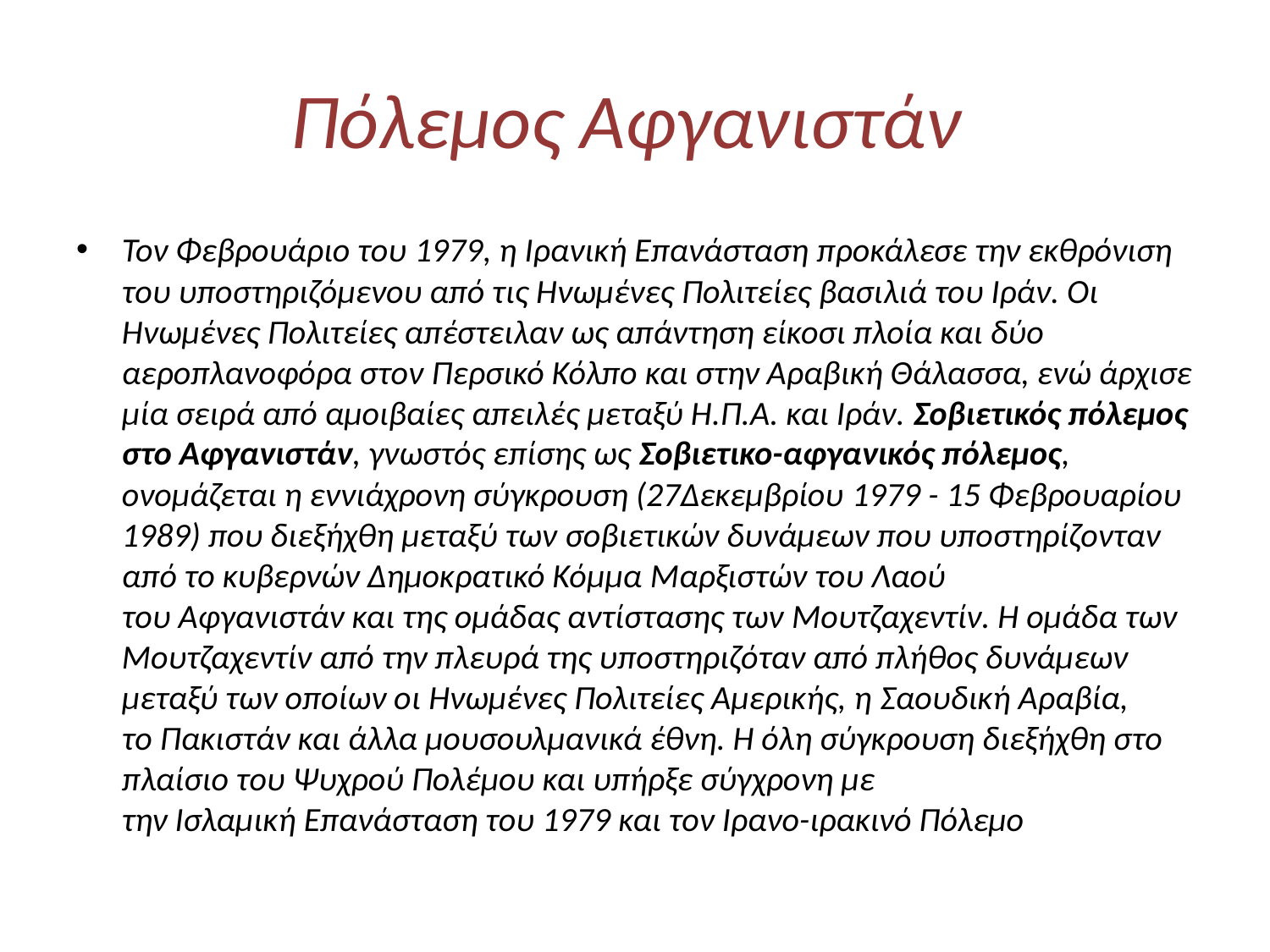

# Πόλεμος Αφγανιστάν
Τον Φεβρουάριο του 1979, η Ιρανική Επανάσταση προκάλεσε την εκθρόνιση του υποστηριζόμενου από τις Ηνωμένες Πολιτείες βασιλιά του Ιράν. Οι Ηνωμένες Πολιτείες απέστειλαν ως απάντηση είκοσι πλοία και δύο αεροπλανοφόρα στον Περσικό Κόλπο και στην Αραβική Θάλασσα, ενώ άρχισε μία σειρά από αμοιβαίες απειλές μεταξύ Η.Π.Α. και Ιράν. Σοβιετικός πόλεμος στο Αφγανιστάν, γνωστός επίσης ως Σοβιετικο-αφγανικός πόλεμος, ονομάζεται η εννιάχρονη σύγκρουση (27Δεκεμβρίου 1979 - 15 Φεβρουαρίου 1989) που διεξήχθη μεταξύ των σοβιετικών δυνάμεων που υποστηρίζονταν από το κυβερνών Δημοκρατικό Κόμμα Μαρξιστών του Λαού του Αφγανιστάν και της ομάδας αντίστασης των Μουτζαχεντίν. Η ομάδα των Μουτζαχεντίν από την πλευρά της υποστηριζόταν από πλήθος δυνάμεων μεταξύ των οποίων οι Ηνωμένες Πολιτείες Αμερικής, η Σαουδική Αραβία, το Πακιστάν και άλλα μουσουλμανικά έθνη. Η όλη σύγκρουση διεξήχθη στο πλαίσιο του Ψυχρού Πολέμου και υπήρξε σύγχρονη με την Ισλαμική Επανάσταση του 1979 και τον Ιρανο-ιρακινό Πόλεμο